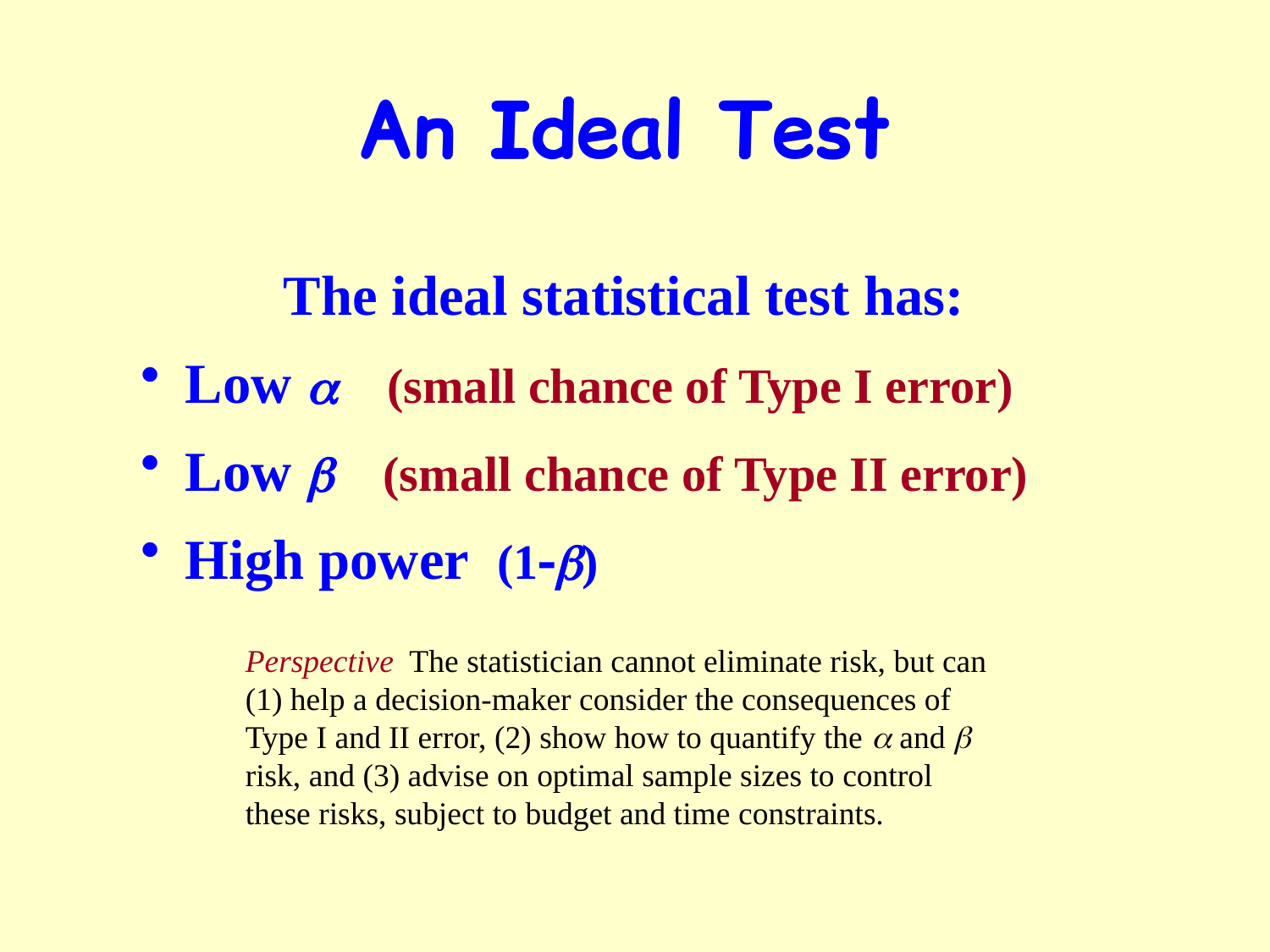

# An Ideal Test
The ideal statistical test has:
 Low α  (small chance of Type I error)
 Low β  (small chance of Type II error)
 High power  (1−β)
Perspective  The statistician cannot eliminate risk, but can (1) help a decision-maker consider the consequences of Type I and II error, (2) show how to quantify the α and β risk, and (3) advise on optimal sample sizes to control these risks, subject to budget and time constraints.